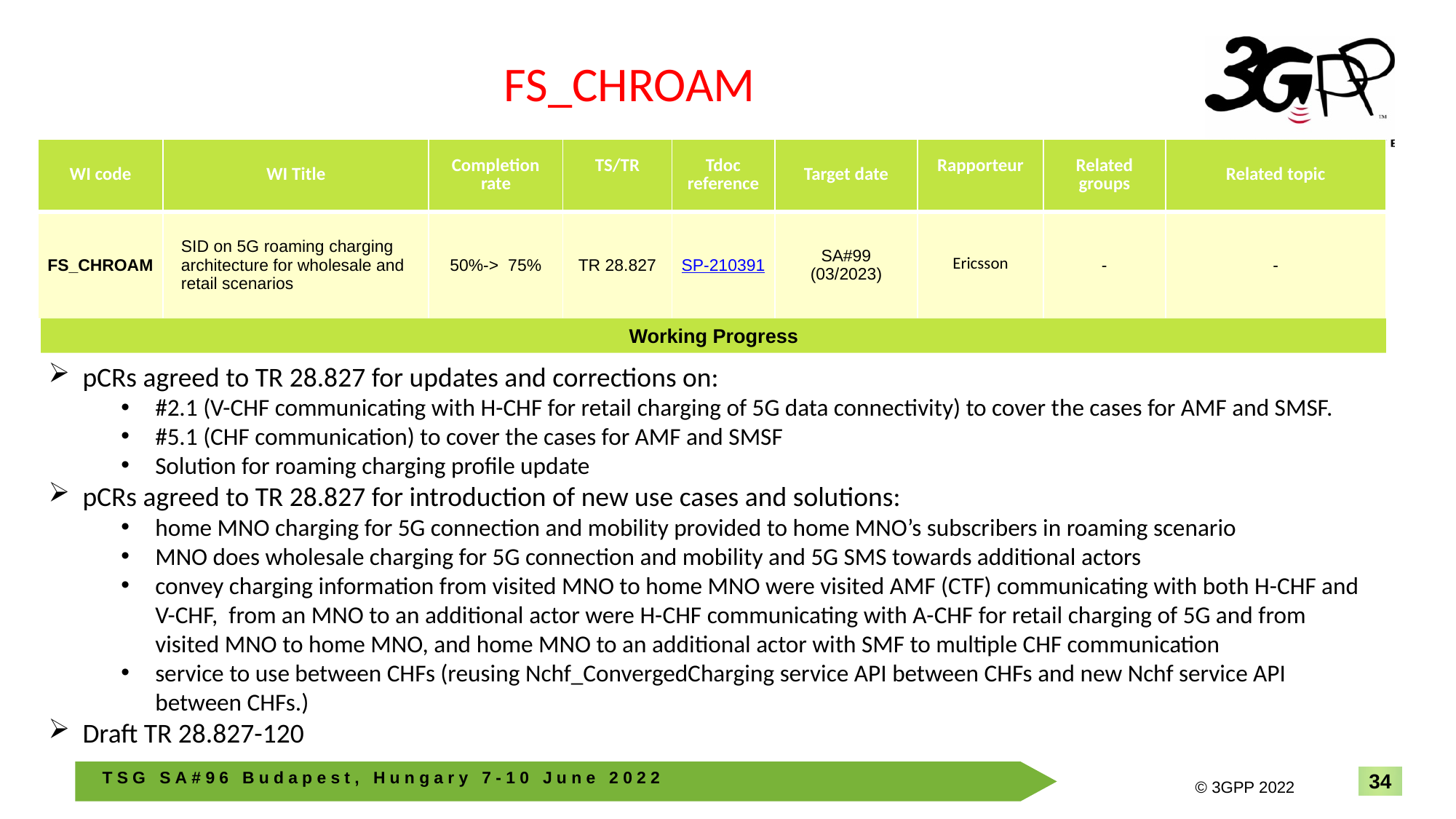

FS_CHROAM
| WI code | WI Title | Completion rate | TS/TR | Tdoc reference | Target date | Rapporteur | Related groups | Related topic |
| --- | --- | --- | --- | --- | --- | --- | --- | --- |
| FS\_CHROAM | SID on 5G roaming charging architecture for wholesale and retail scenarios | 50%-> 75% | TR 28.827 | SP-210391 | SA#99 (03/2023) | Ericsson | - | - |
Working Progress
pCRs agreed to TR 28.827 for updates and corrections on:
#2.1 (V-CHF communicating with H-CHF for retail charging of 5G data connectivity) to cover the cases for AMF and SMSF.
#5.1 (CHF communication) to cover the cases for AMF and SMSF
Solution for roaming charging profile update
pCRs agreed to TR 28.827 for introduction of new use cases and solutions:
home MNO charging for 5G connection and mobility provided to home MNO’s subscribers in roaming scenario
MNO does wholesale charging for 5G connection and mobility and 5G SMS towards additional actors
convey charging information from visited MNO to home MNO were visited AMF (CTF) communicating with both H-CHF and V-CHF,  from an MNO to an additional actor were H-CHF communicating with A-CHF for retail charging of 5G and from visited MNO to home MNO, and home MNO to an additional actor with SMF to multiple CHF communication
service to use between CHFs (reusing Nchf_ConvergedCharging service API between CHFs and new Nchf service API between CHFs.)
Draft TR 28.827-120